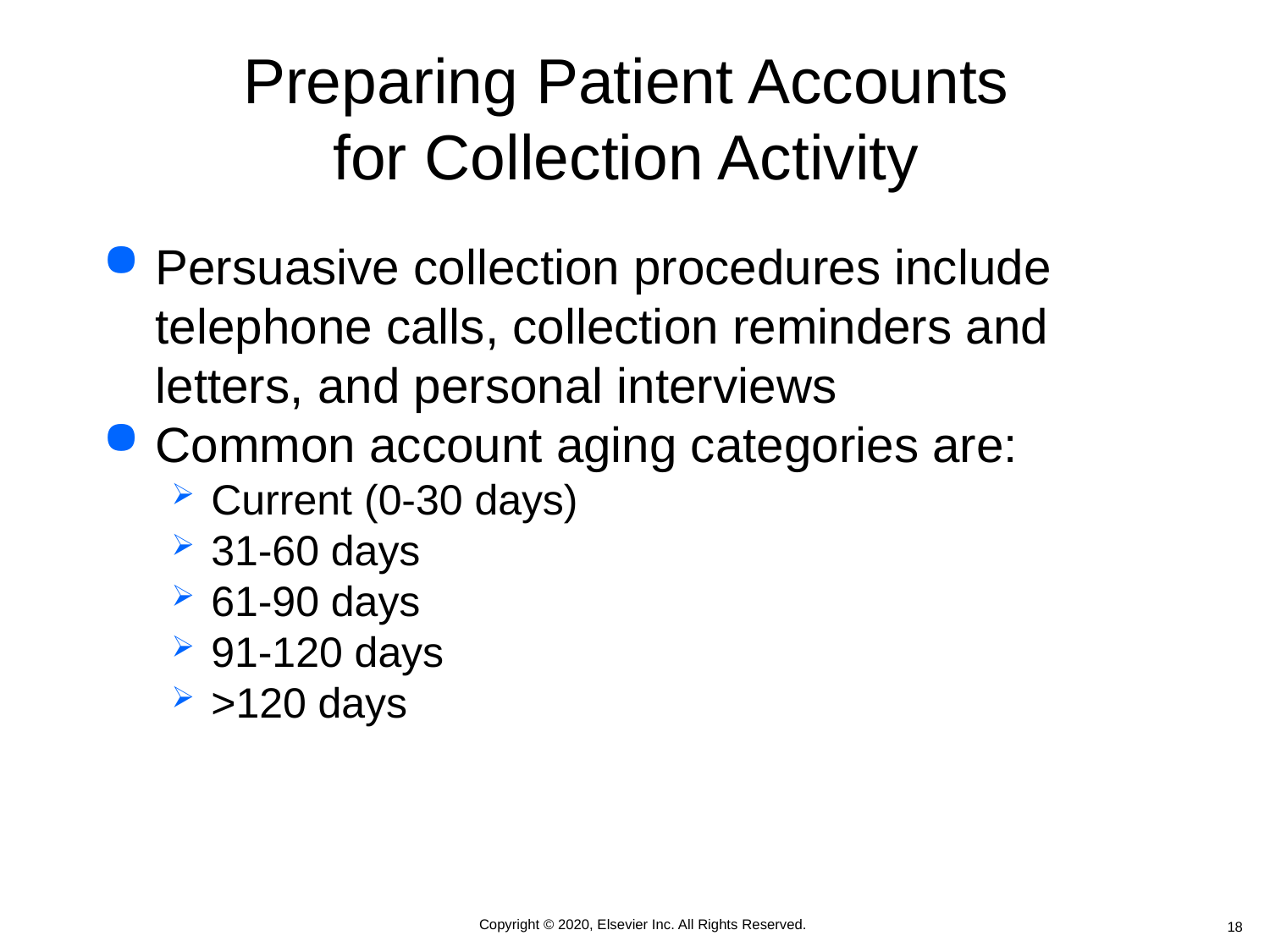

# Preparing Patient Accounts for Collection Activity
Persuasive collection procedures include telephone calls, collection reminders and letters, and personal interviews
Common account aging categories are:
Current (0-30 days)
31-60 days
61-90 days
91-120 days
>120 days